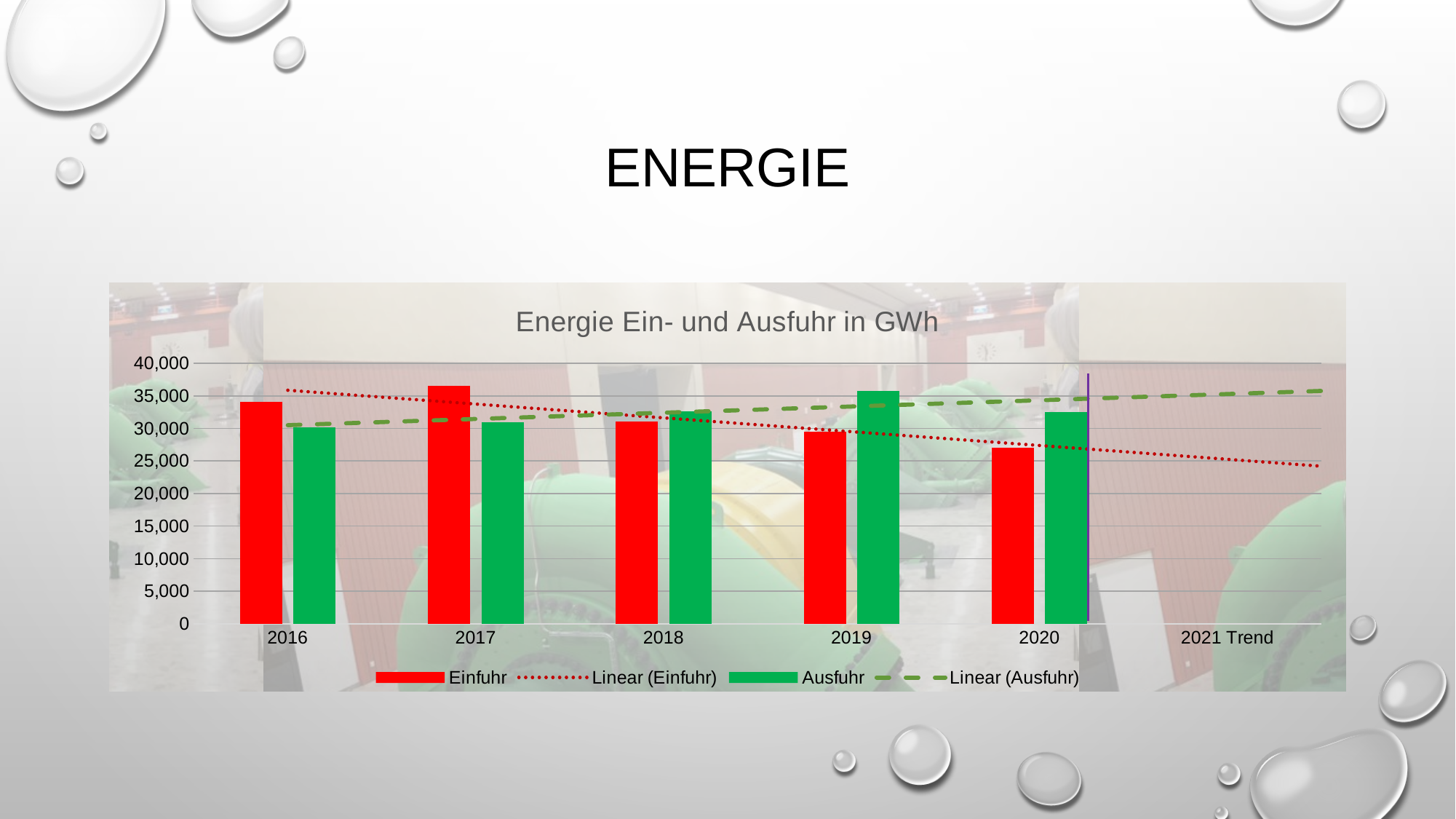

# Energie

### Chart: Energie Ein- und Ausfuhr in GWh

| Category | Einfuhr | Ausfuhr |
|---|---|---|
| 2016 | 34096.0 | 30173.0 |
| 2017 | 36496.0 | 30946.0 |
| 2018 | 31020.0 | 32607.0 |
| 2019 | 29505.0 | 35765.0 |
| 2020 | 26988.0 | 32548.0 |
| 2021 Trend | None | None |